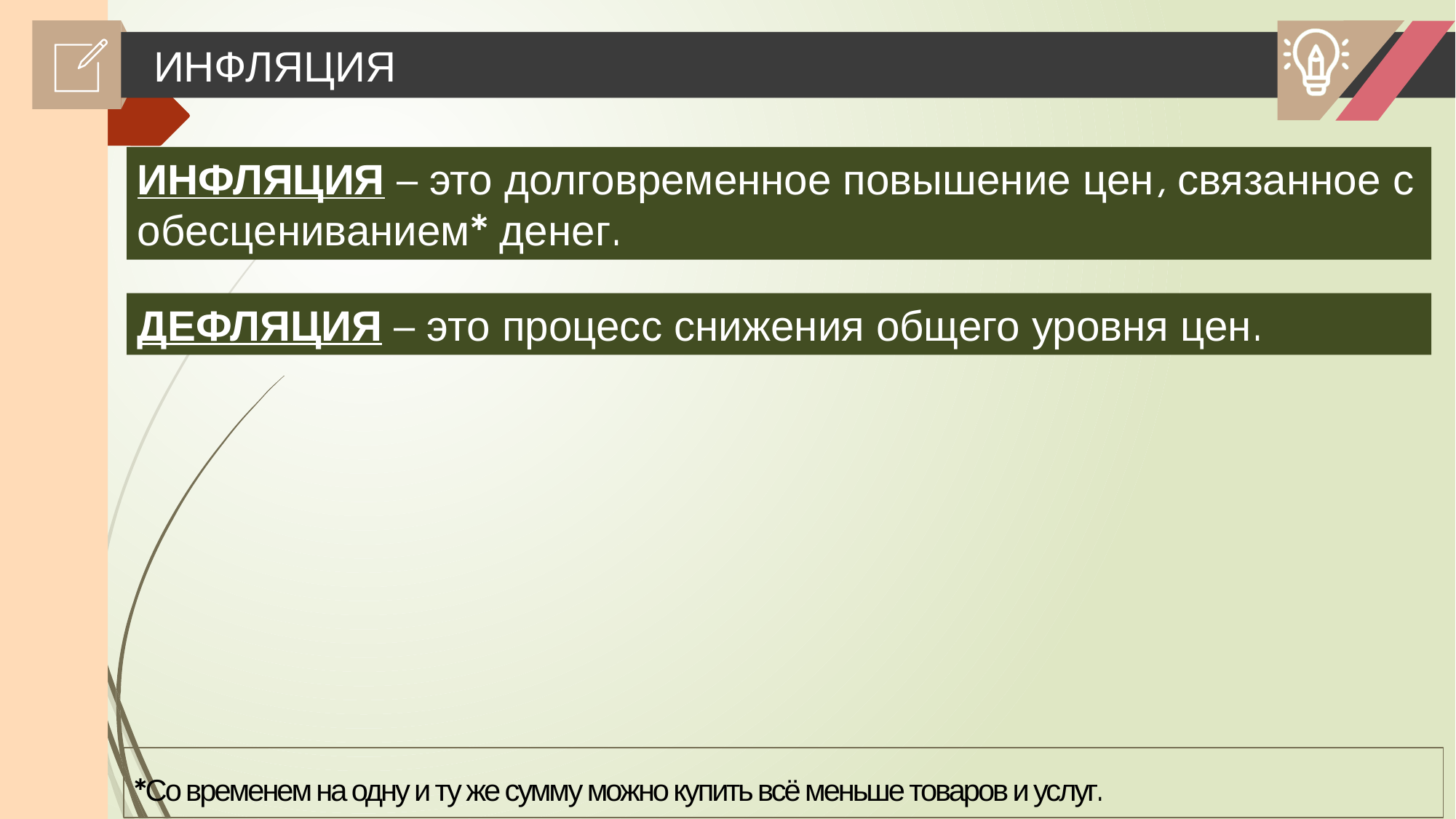

ИНФЛЯЦИЯ

ИНФЛЯЦИЯ – это долговременное повышение цен, связанное с обесцениванием* денег.
ДЕФЛЯЦИЯ – это процесс снижения общего уровня цен.
*Со временем на одну и ту же сумму можно купить всё меньше товаров и услуг.